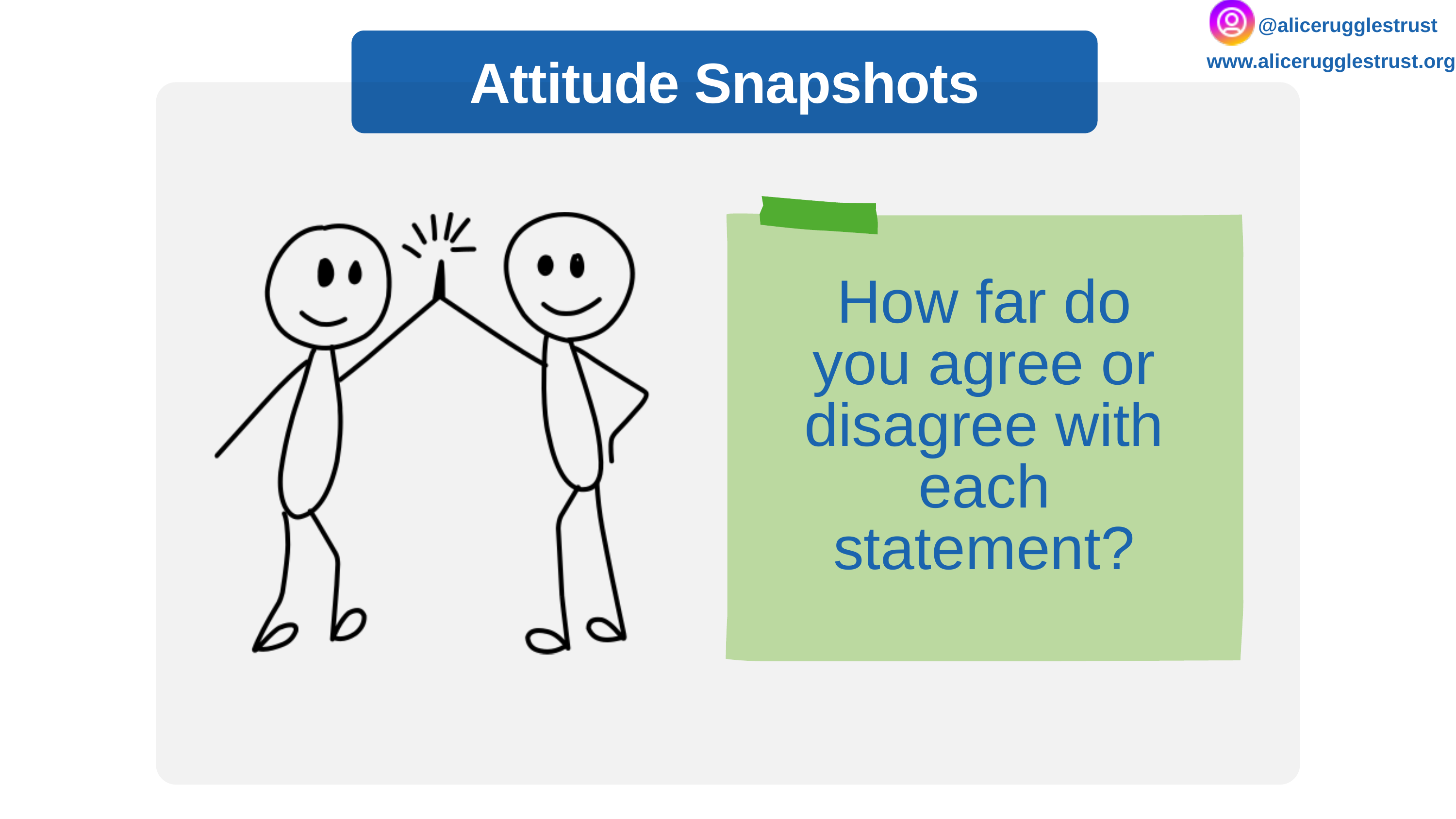

@alicerugglestrust

Attitude Snapshots
www.alicerugglestrust.org

How far do you agree or disagree with each statement?